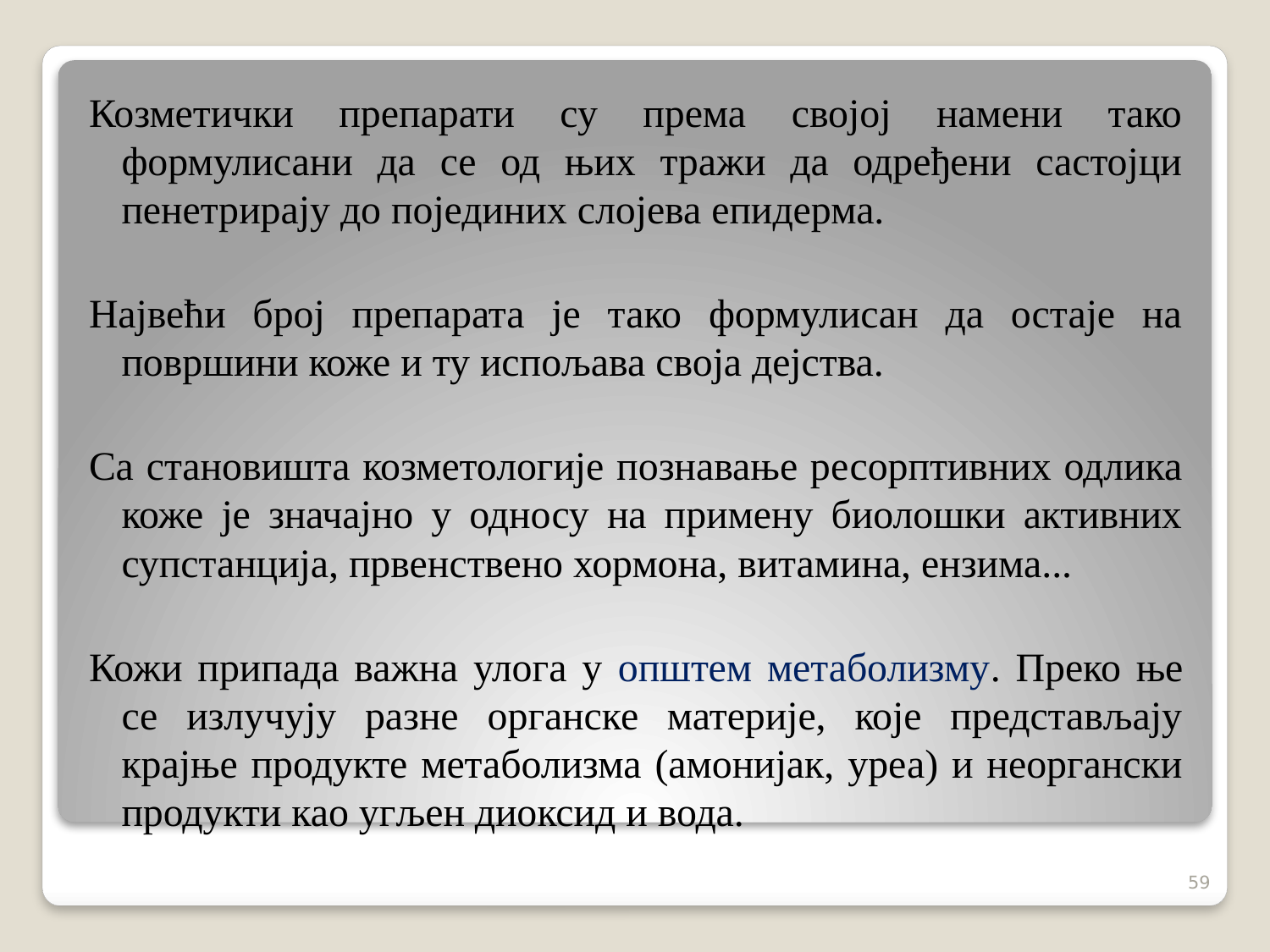

Козметички препарати су према својој намени тако формулисани да се од њих тражи да одређени састојци пенетрирају до појединих слојева епидерма.

Највећи број препарата је тако формулисан да остаје на површини коже и ту испољава своја дејства.

Са становишта козметологије познавање ресорптивних одлика коже је значајно у односу на примену биолошки активних супстанција, првенствено хормона, витамина, ензима...

Кожи припада важна улога у општем метаболизму. Преко ње се излучују разне органске материје, које представљају крајње продукте метаболизма (амонијак, уреа) и неоргански продукти као угљен диоксид и вода.

59